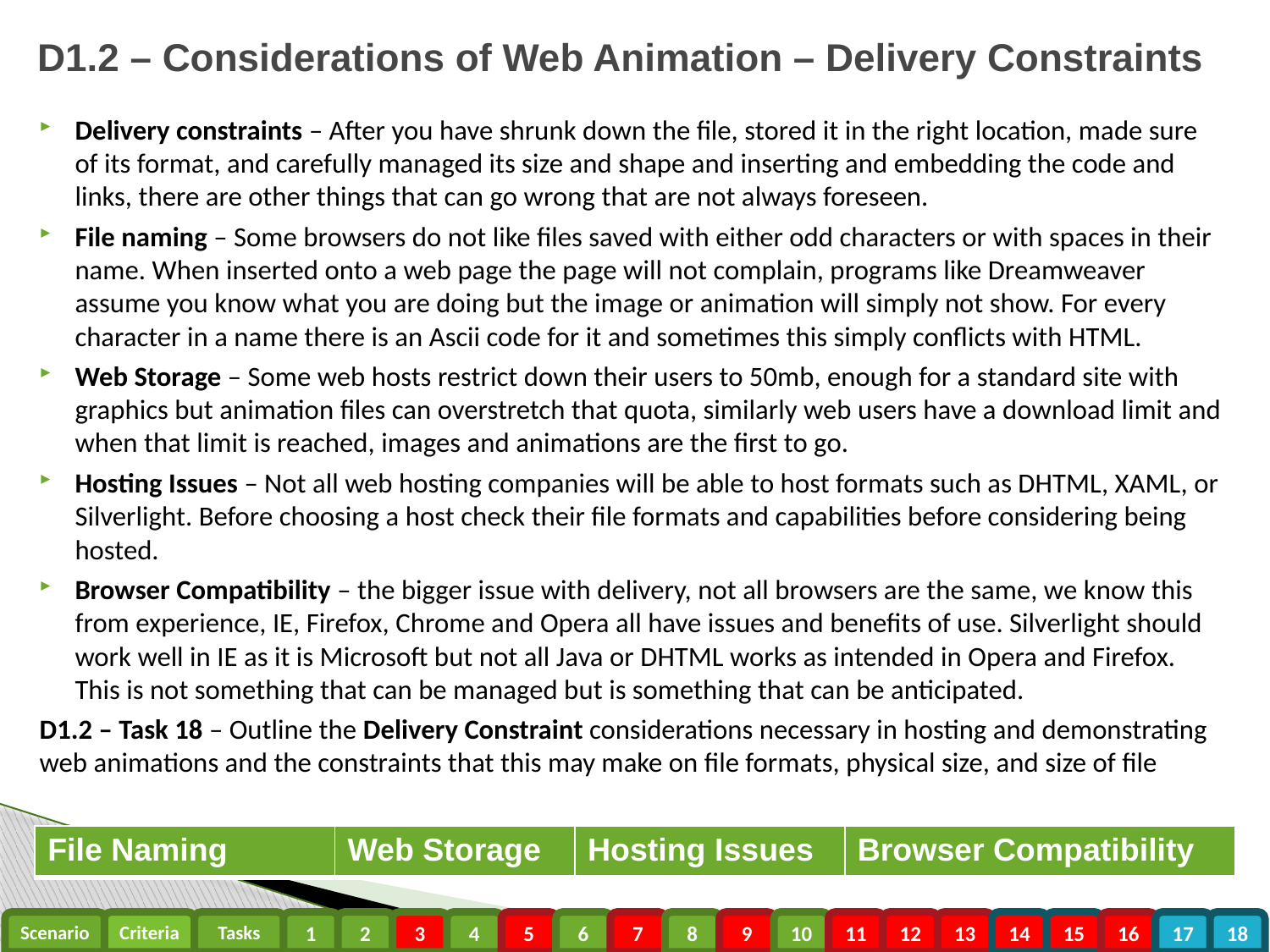

# D1.2 – Considerations of Web Animation – Delivery Constraints
Delivery constraints – After you have shrunk down the file, stored it in the right location, made sure of its format, and carefully managed its size and shape and inserting and embedding the code and links, there are other things that can go wrong that are not always foreseen.
File naming – Some browsers do not like files saved with either odd characters or with spaces in their name. When inserted onto a web page the page will not complain, programs like Dreamweaver assume you know what you are doing but the image or animation will simply not show. For every character in a name there is an Ascii code for it and sometimes this simply conflicts with HTML.
Web Storage – Some web hosts restrict down their users to 50mb, enough for a standard site with graphics but animation files can overstretch that quota, similarly web users have a download limit and when that limit is reached, images and animations are the first to go.
Hosting Issues – Not all web hosting companies will be able to host formats such as DHTML, XAML, or Silverlight. Before choosing a host check their file formats and capabilities before considering being hosted.
Browser Compatibility – the bigger issue with delivery, not all browsers are the same, we know this from experience, IE, Firefox, Chrome and Opera all have issues and benefits of use. Silverlight should work well in IE as it is Microsoft but not all Java or DHTML works as intended in Opera and Firefox. This is not something that can be managed but is something that can be anticipated.
D1.2 – Task 18 – Outline the Delivery Constraint considerations necessary in hosting and demonstrating web animations and the constraints that this may make on file formats, physical size, and size of file
| File Naming | Web Storage | Hosting Issues | Browser Compatibility |
| --- | --- | --- | --- |